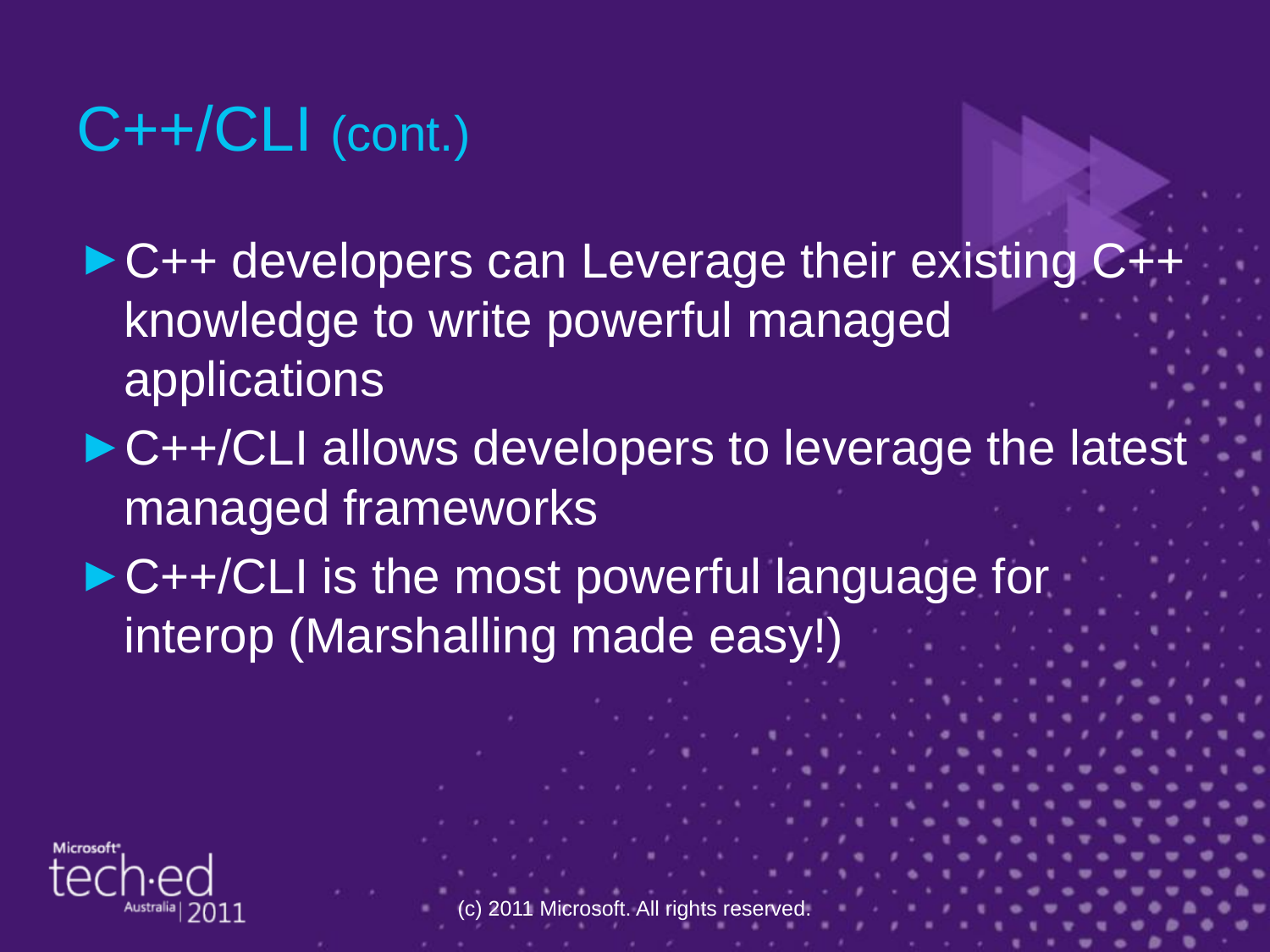

# C++/CLI (cont.)
C++ developers can Leverage their existing C++ knowledge to write powerful managed applications
C++/CLI allows developers to leverage the latest managed frameworks
C++/CLI is the most powerful language for interop (Marshalling made easy!)

(c) 2011 Microsoft. All rights reserved.